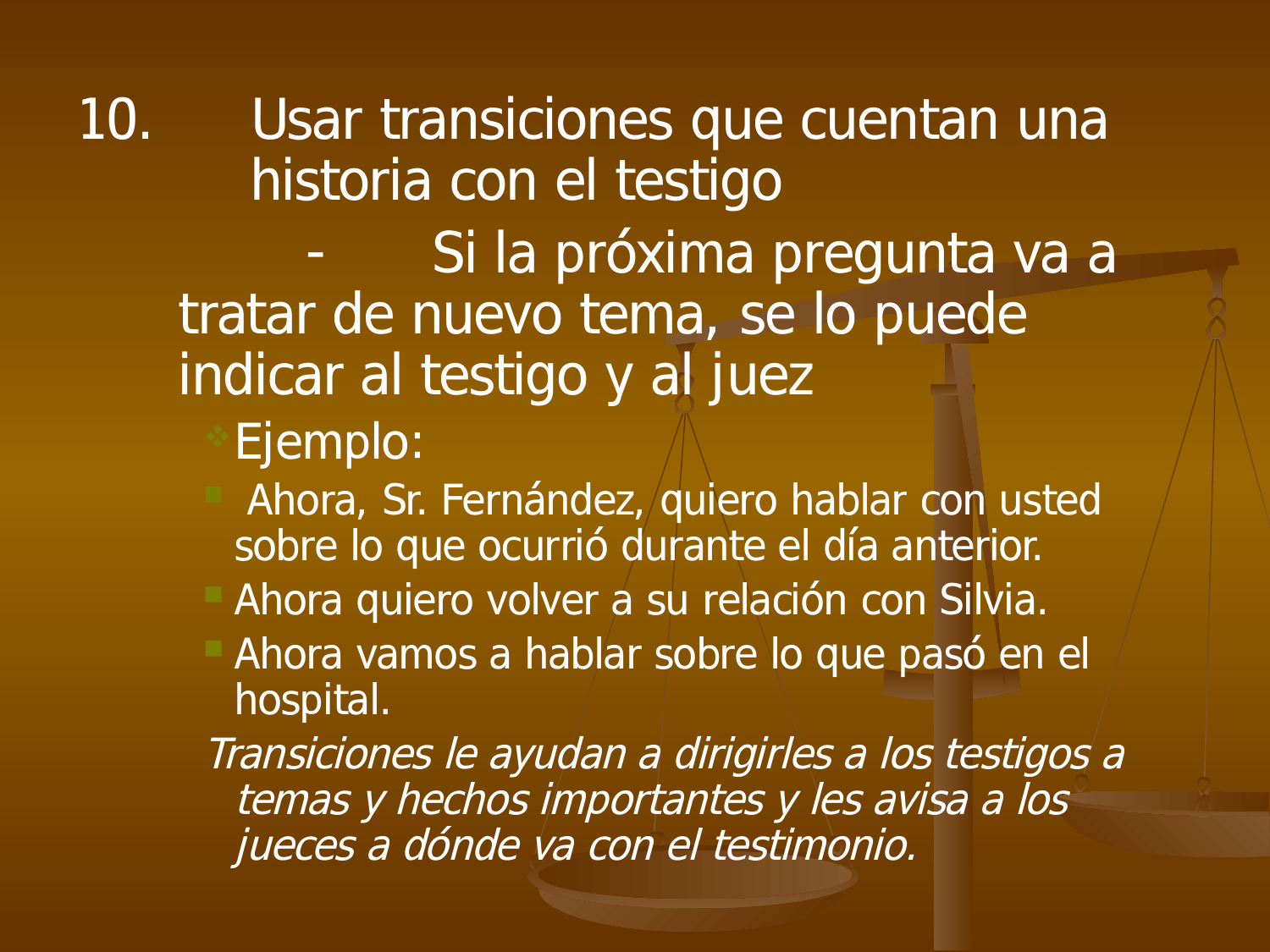

10.	Usar transiciones que cuentan una 		historia con el testigo
		-	Si la próxima pregunta va a tratar de nuevo tema, se lo puede indicar al testigo y al juez
Ejemplo:
 Ahora, Sr. Fernández, quiero hablar con usted sobre lo que ocurrió durante el día anterior.
Ahora quiero volver a su relación con Silvia.
Ahora vamos a hablar sobre lo que pasó en el hospital.
Transiciones le ayudan a dirigirles a los testigos a  temas y hechos importantes y les avisa a los jueces a dónde va con el testimonio.